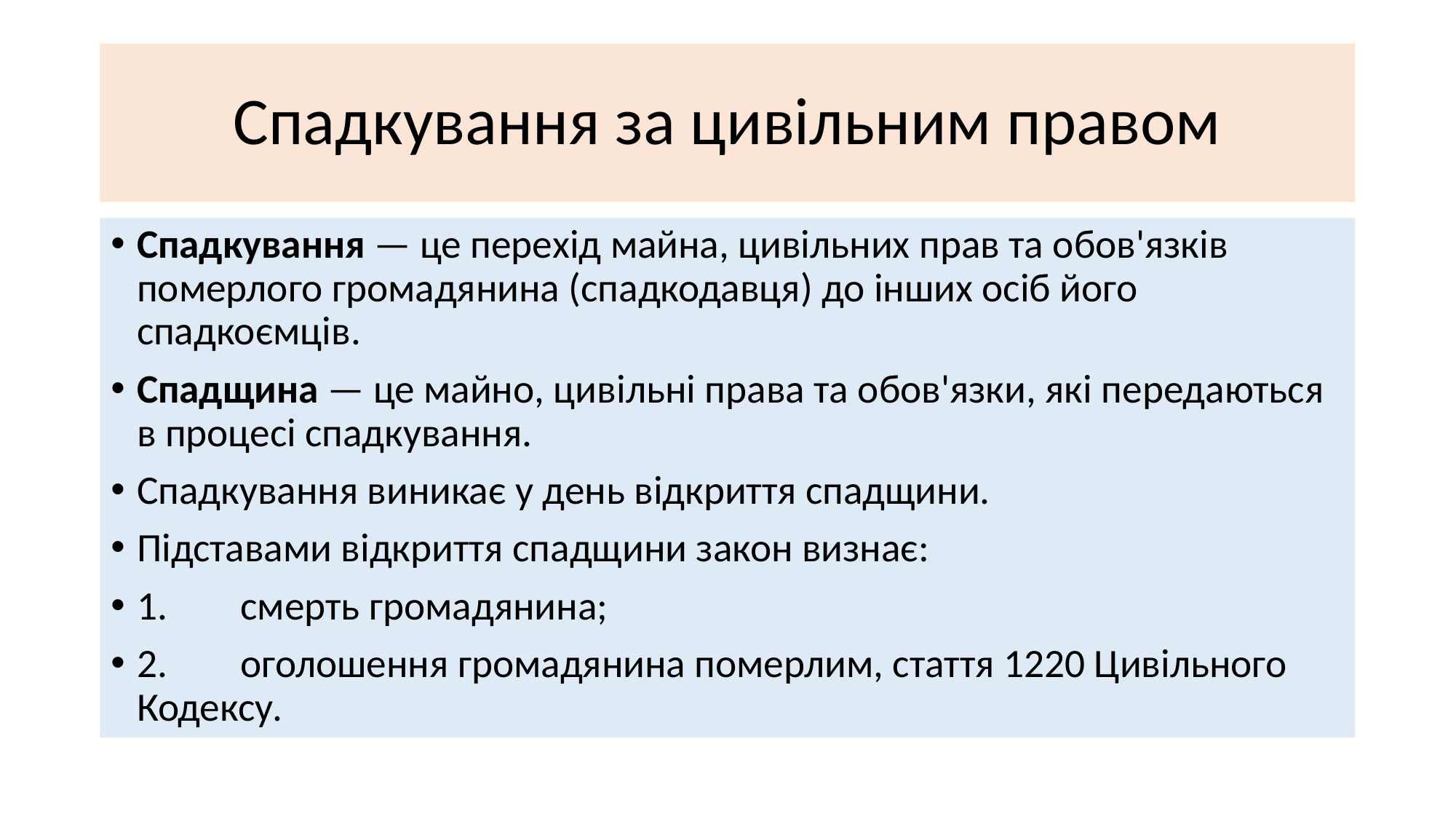

# Спадкування за цивільним правом
Спадкування — це перехід майна, цивільних прав та обов'язків померлого громадянина (спадкодавця) до інших осіб його спадкоємців.
Спадщина — це майно, цивільні права та обов'язки, які передаються в процесі спадкування.
Спадкування виникає у день відкриття спадщини.
Підставами відкриття спадщини закон визнає:
1.	смерть громадянина;
2.	оголошення громадянина померлим, стаття 1220 Цивільного Кодексу.